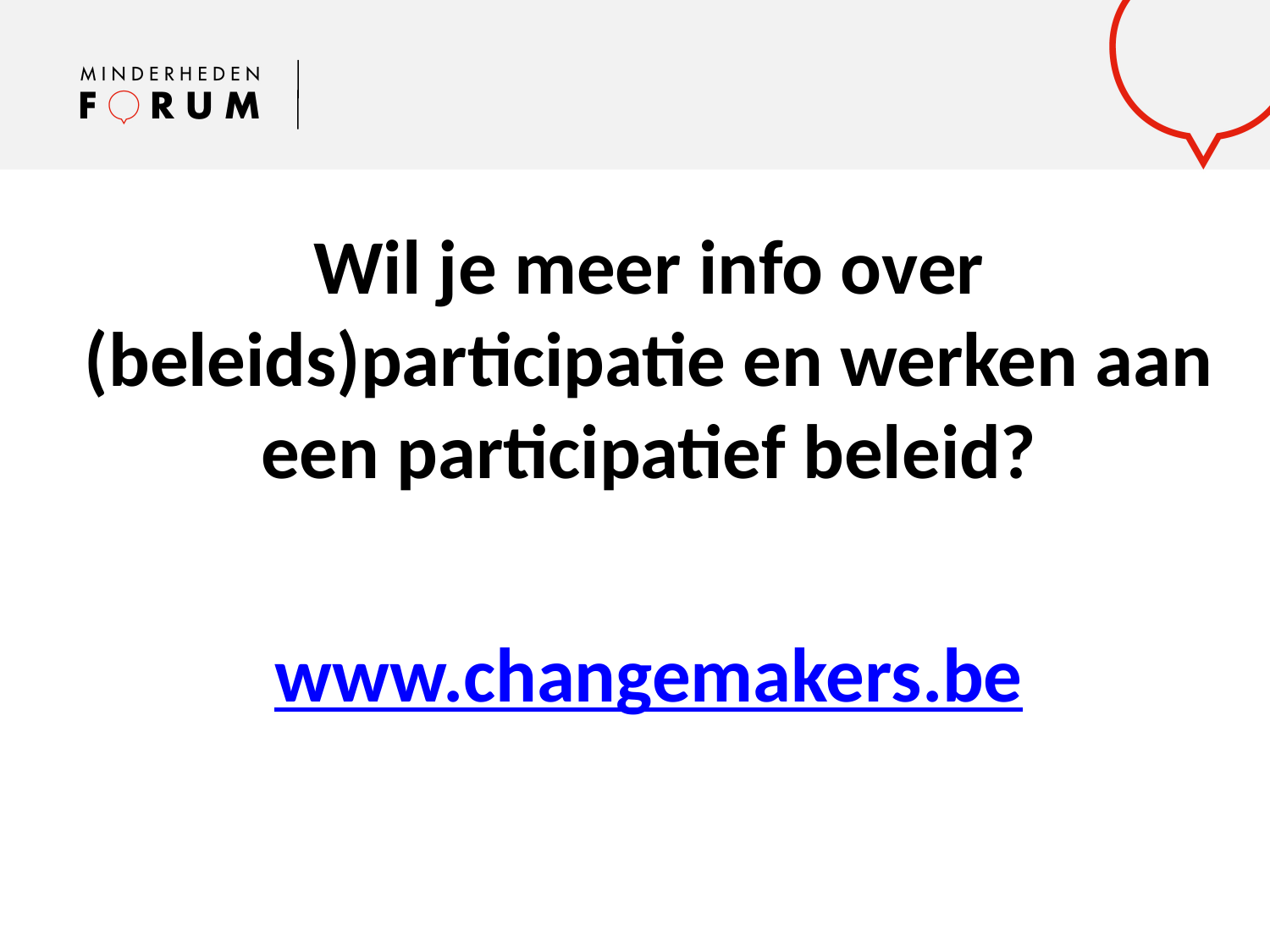

Wil je meer info over (beleids)participatie en werken aan een participatief beleid?

www.changemakers.be